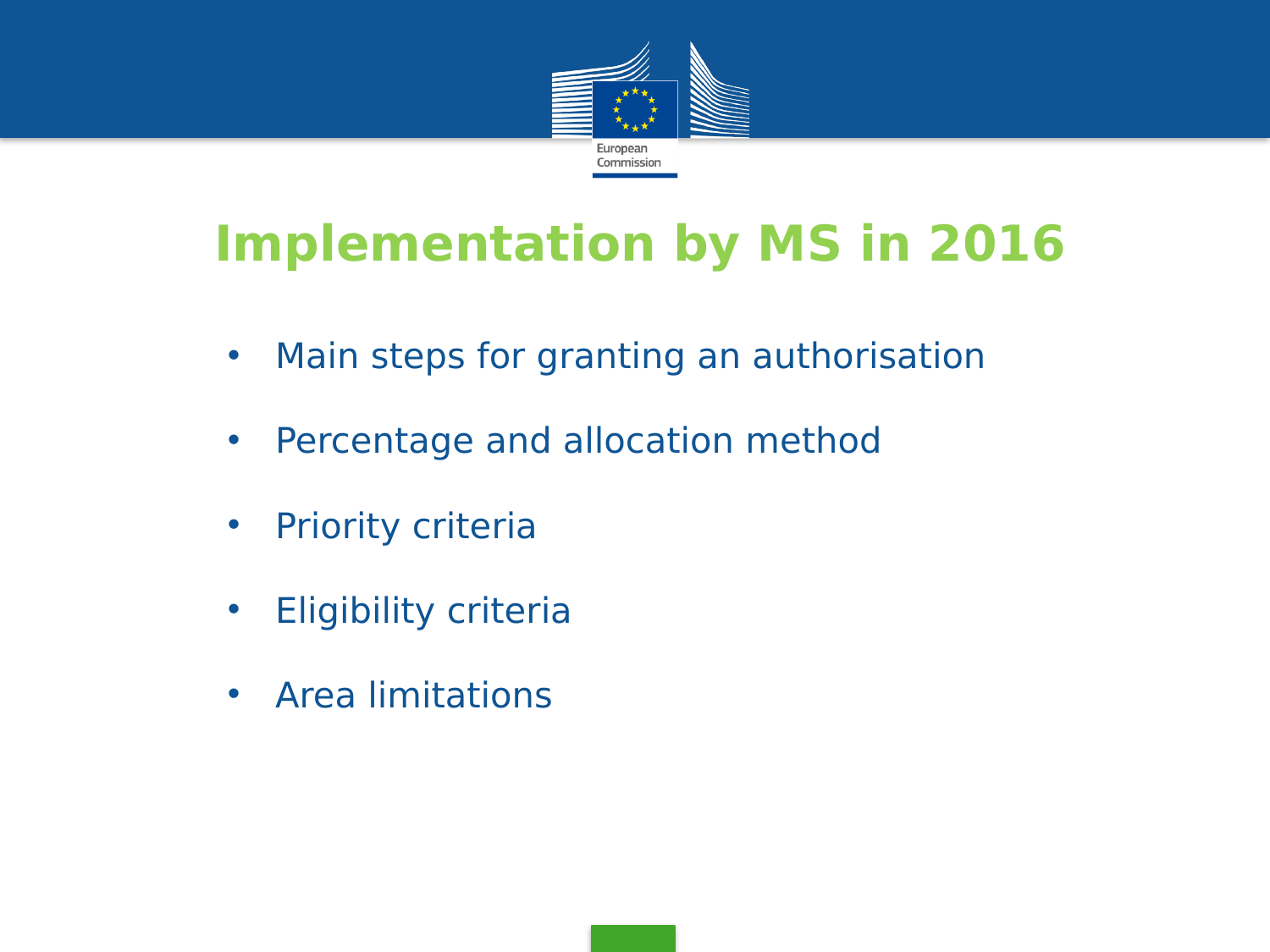

# Implementation by MS in 2016
Main steps for granting an authorisation
Percentage and allocation method
Priority criteria
Eligibility criteria
Area limitations